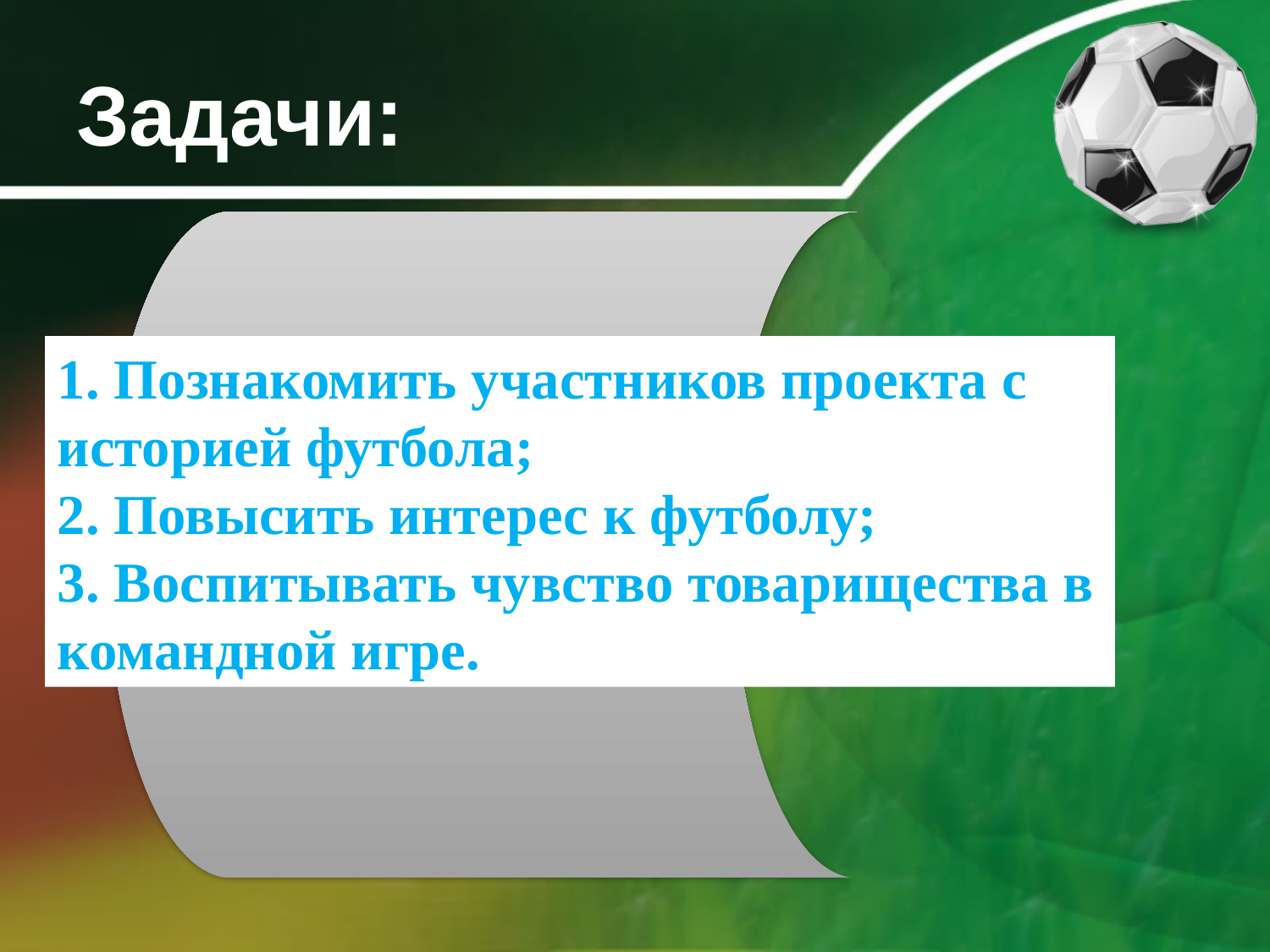

# Задачи:
1. Познакомить участников проекта с историей футбола;
2. Повысить интерес к футболу;
3. Воспитывать чувство товарищества в командной игре.